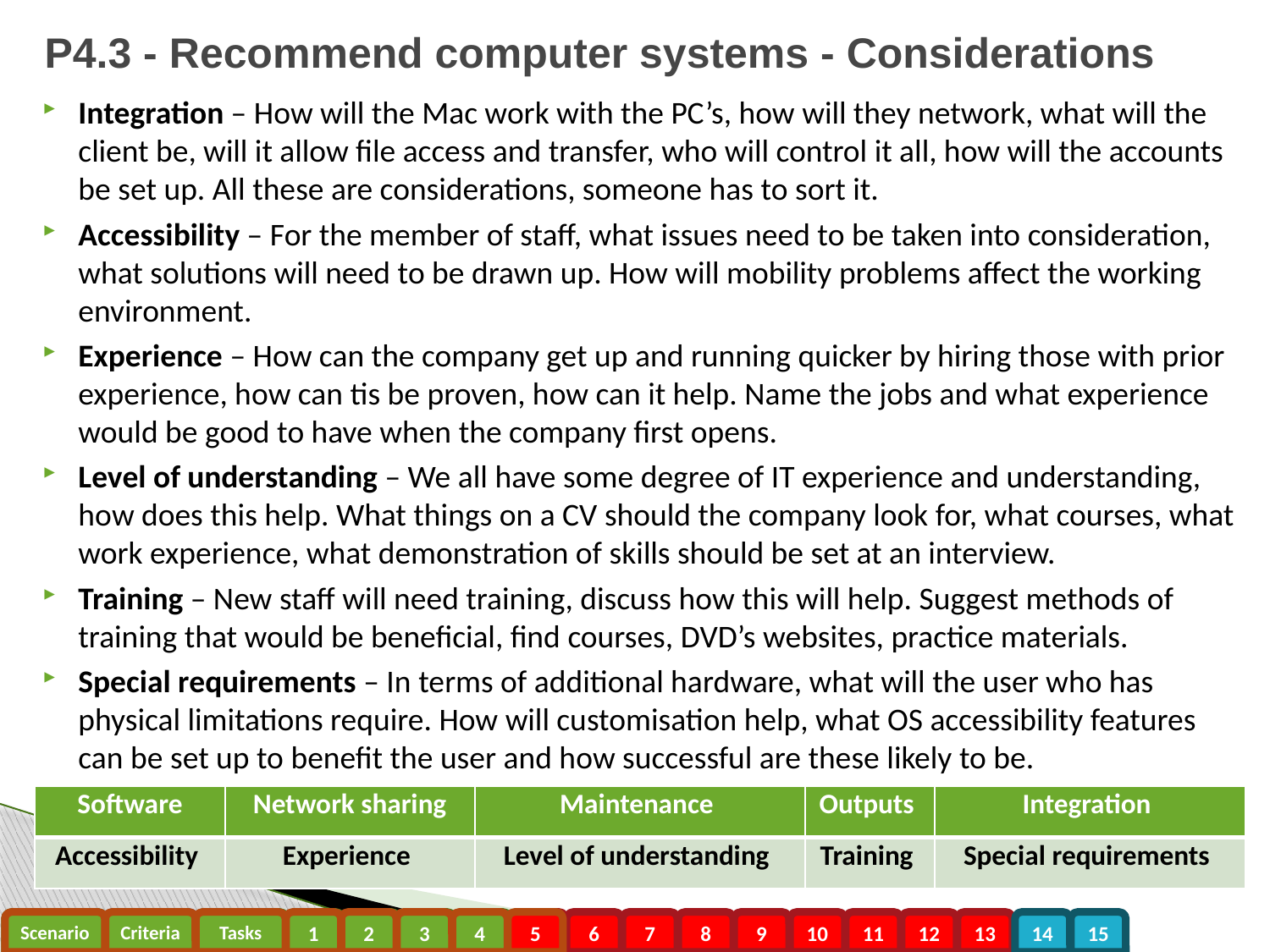

# P4.3 - Recommend computer systems - Considerations
Integration – How will the Mac work with the PC’s, how will they network, what will the client be, will it allow file access and transfer, who will control it all, how will the accounts be set up. All these are considerations, someone has to sort it.
Accessibility – For the member of staff, what issues need to be taken into consideration, what solutions will need to be drawn up. How will mobility problems affect the working environment.
Experience – How can the company get up and running quicker by hiring those with prior experience, how can tis be proven, how can it help. Name the jobs and what experience would be good to have when the company first opens.
Level of understanding – We all have some degree of IT experience and understanding, how does this help. What things on a CV should the company look for, what courses, what work experience, what demonstration of skills should be set at an interview.
Training – New staff will need training, discuss how this will help. Suggest methods of training that would be beneficial, find courses, DVD’s websites, practice materials.
Special requirements – In terms of additional hardware, what will the user who has physical limitations require. How will customisation help, what OS accessibility features can be set up to benefit the user and how successful are these likely to be.
| Software | Network sharing | Maintenance | Outputs | Integration |
| --- | --- | --- | --- | --- |
| Accessibility | Experience | Level of understanding | Training | Special requirements |